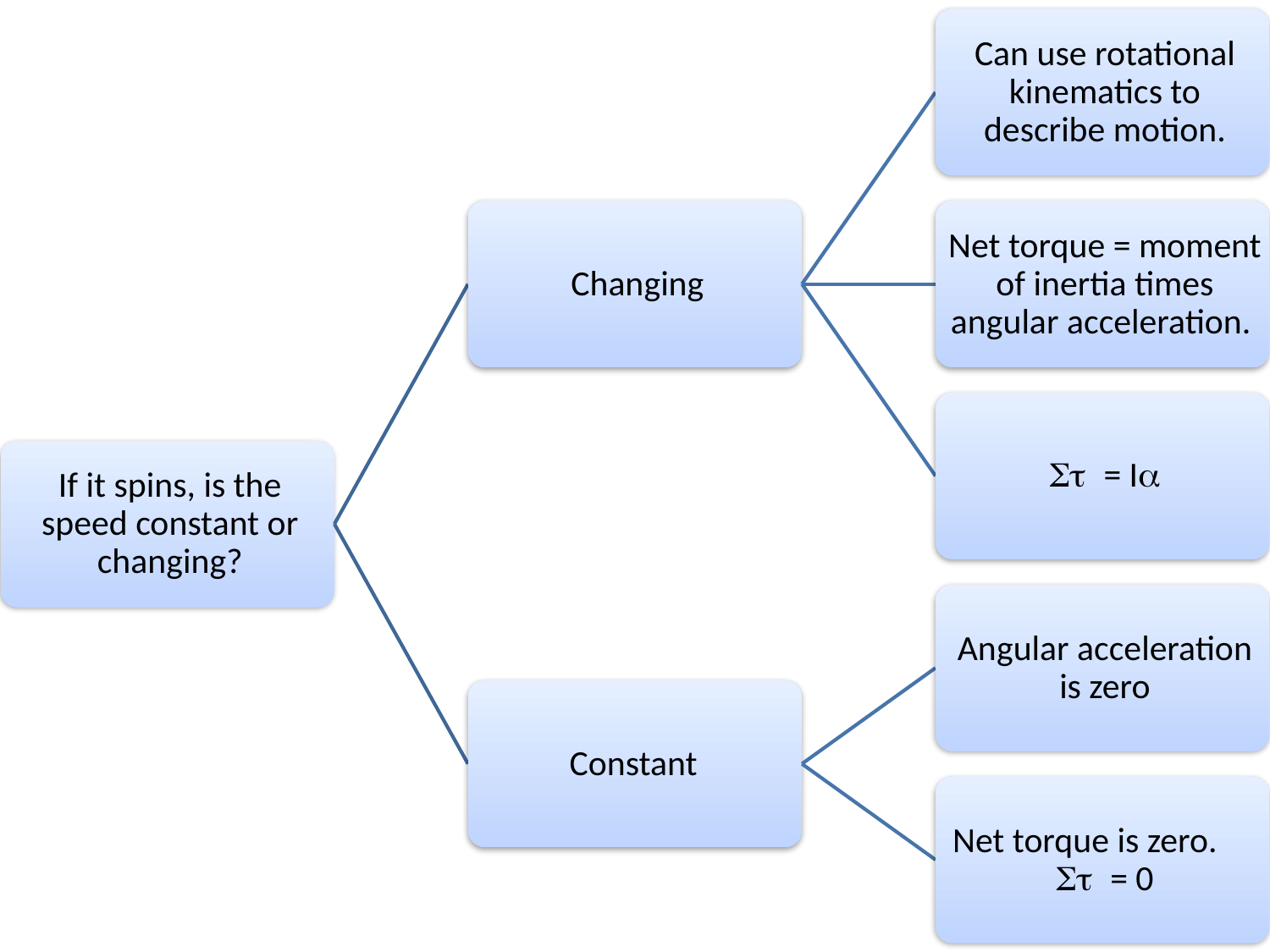

If it spins, is the speed constant or changing?

Changing

Can use rotational kinematics to describe motion.

Net torque = moment of inertia times angular acceleration.

Στ = Iα

Constant

Angular acceleration is zero

Net torque is zero.      Στ = 0